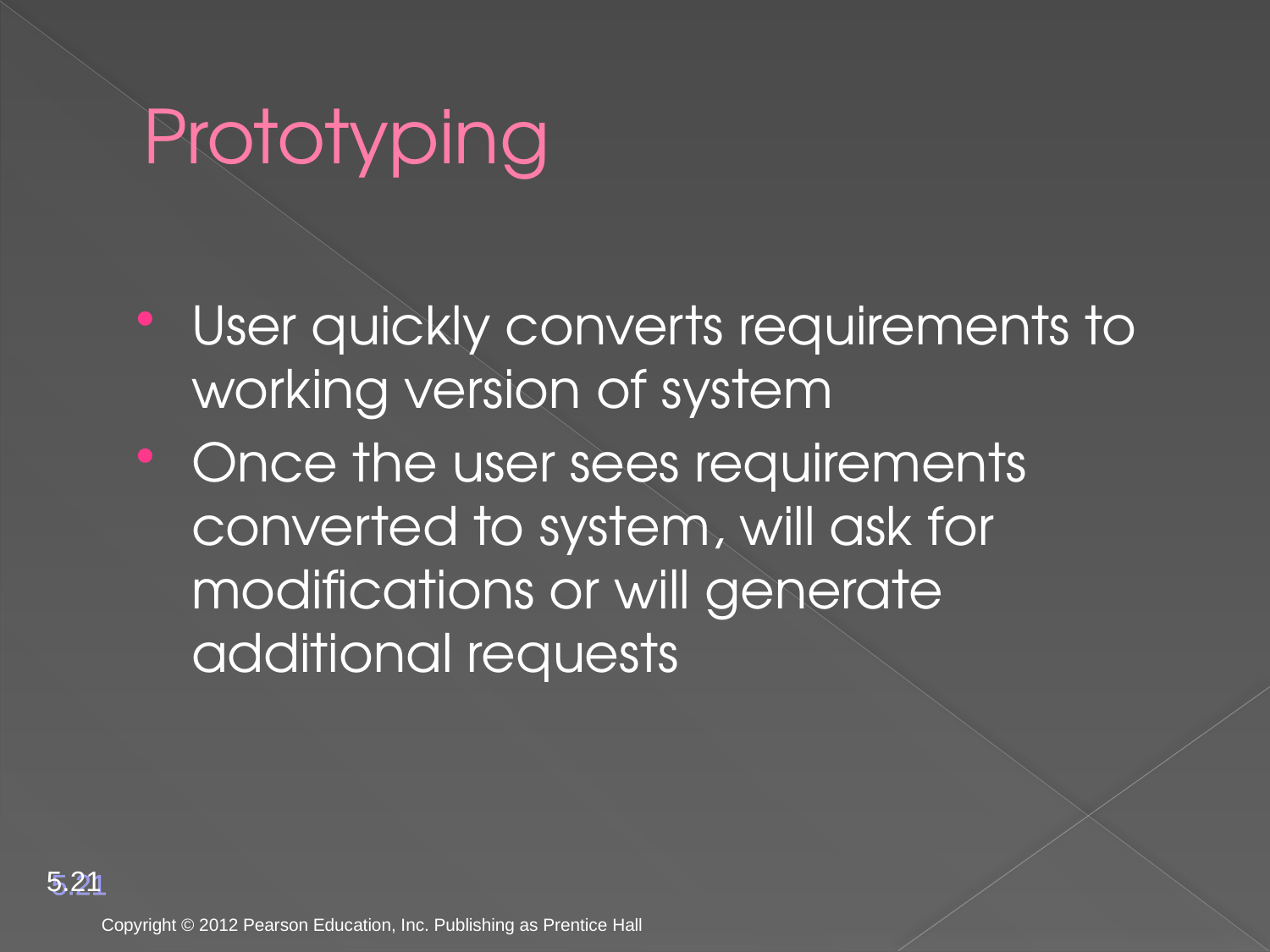

# Prototyping
User quickly converts requirements to working version of system
Once the user sees requirements converted to system, will ask for modifications or will generate additional requests
5.21
Copyright © 2012 Pearson Education, Inc. Publishing as Prentice Hall